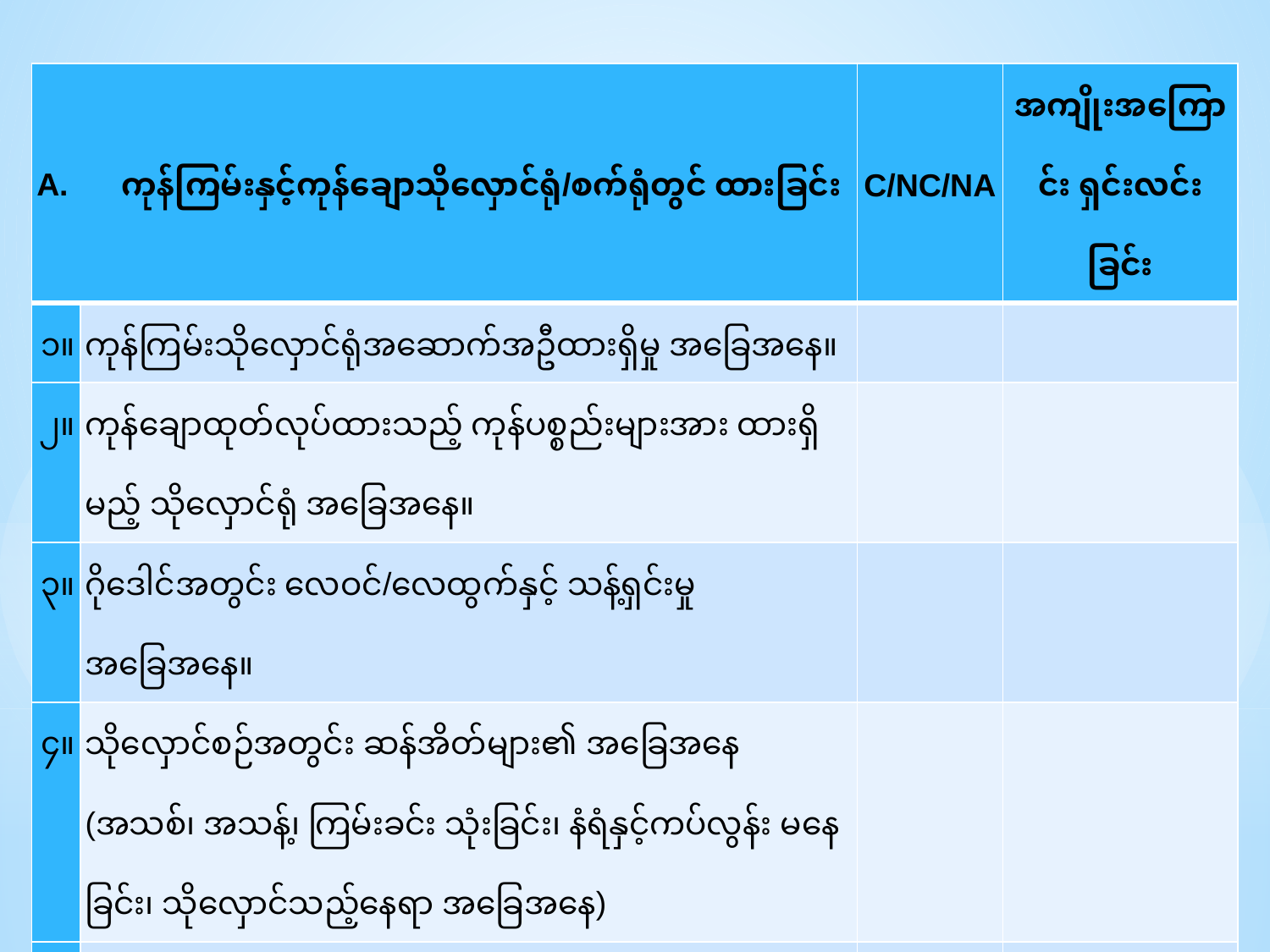

| A.      ကုန်ကြမ်းနှင့်ကုန်ချောသိုလှောင်ရုံ/စက်ရုံတွင် ထားခြင်း |  | C/NC/NA | အကျိုးအကြောင်း ရှင်းလင်းခြင်း |
| --- | --- | --- | --- |
| ၁။ | ကုန်ကြမ်းသိုလှောင်ရုံအဆောက်အဦထားရှိမှု အခြေအနေ။ |  |  |
| ၂။ | ကုန်ချောထုတ်လုပ်ထားသည့် ကုန်ပစ္စည်းများအား ထားရှိမည့် သိုလှောင်ရုံ အခြေအနေ။ |  |  |
| ၃။ | ဂိုဒေါင်အတွင်း လေဝင်/လေထွက်နှင့် သန့်ရှင်းမှုအခြေအနေ။ |  |  |
| ၄။ | သိုလှောင်စဉ်အတွင်း ဆန်အိတ်များ၏ အခြေအနေ (အသစ်၊ အသန့်၊ ကြမ်းခင်း သုံးခြင်း၊ နံရံနှင့်ကပ်လွန်း မနေခြင်း၊ သိုလှောင်သည့်နေရာ အခြေအနေ) |  |  |
| ၅။ | စက်ရုံအခြေခံ အဆောက်အဦ လုံလောက်မှု (ကြမ်းခင်း၊ အမိုး၊ တံခါး၊ ပြတင်းပေါက်၊ ဖျက်ပိုးနှင့် ကြွက်နှိမ်နှင်းခြင်း၊ ငှက်မလာ အောင်တားခြင်း၊ လေဝင်/လေထွက် အခြေအနေ) |  |  |
9